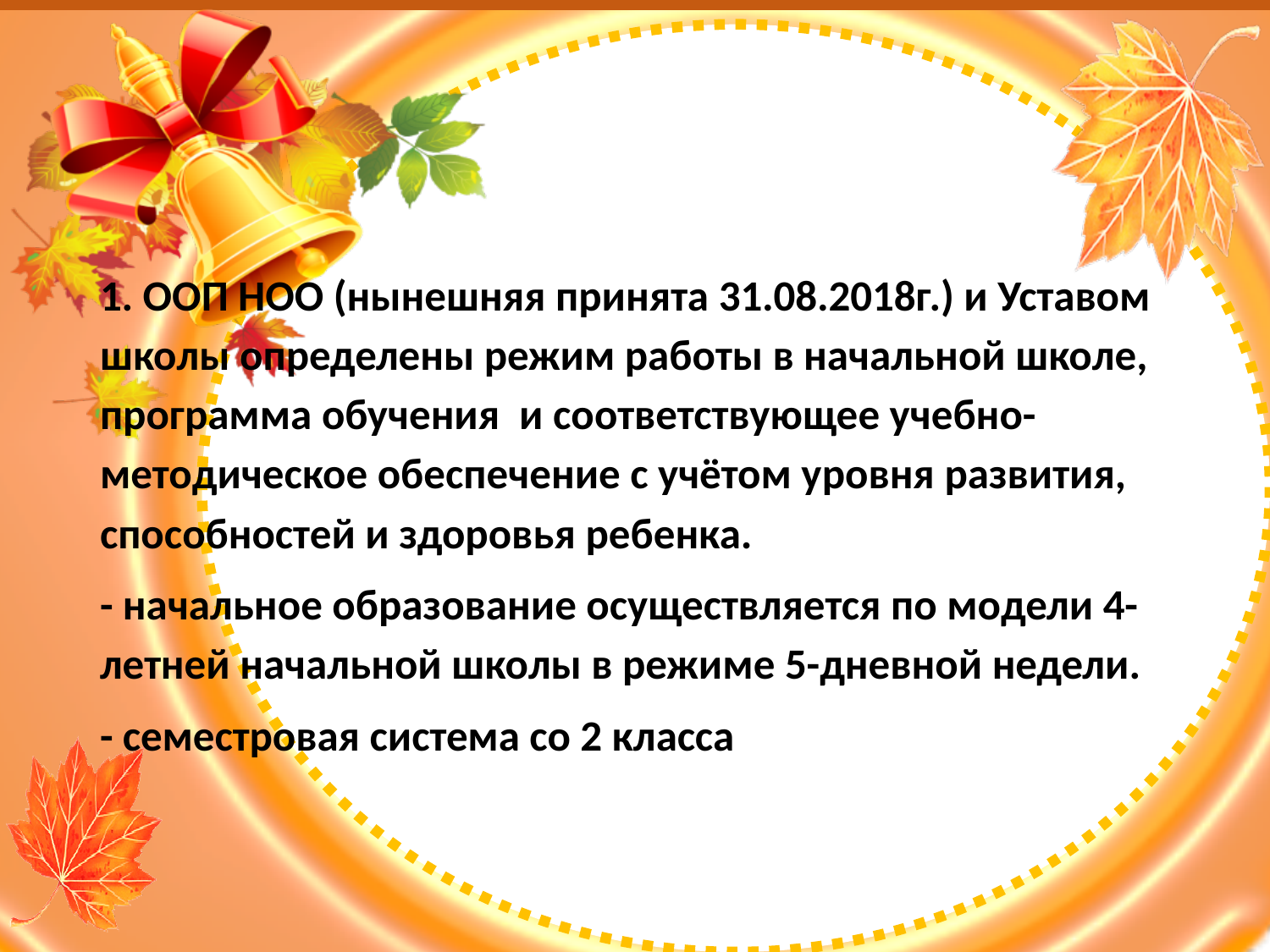

#
1. ООП НОО (нынешняя принята 31.08.2018г.) и Уставом школы определены режим работы в начальной школе, программа обучения  и соответствующее учебно-методическое обеспечение с учётом уровня развития, способностей и здоровья ребенка.
- начальное образование осуществляется по модели 4-летней начальной школы в режиме 5-дневной недели.
- семестровая система со 2 класса